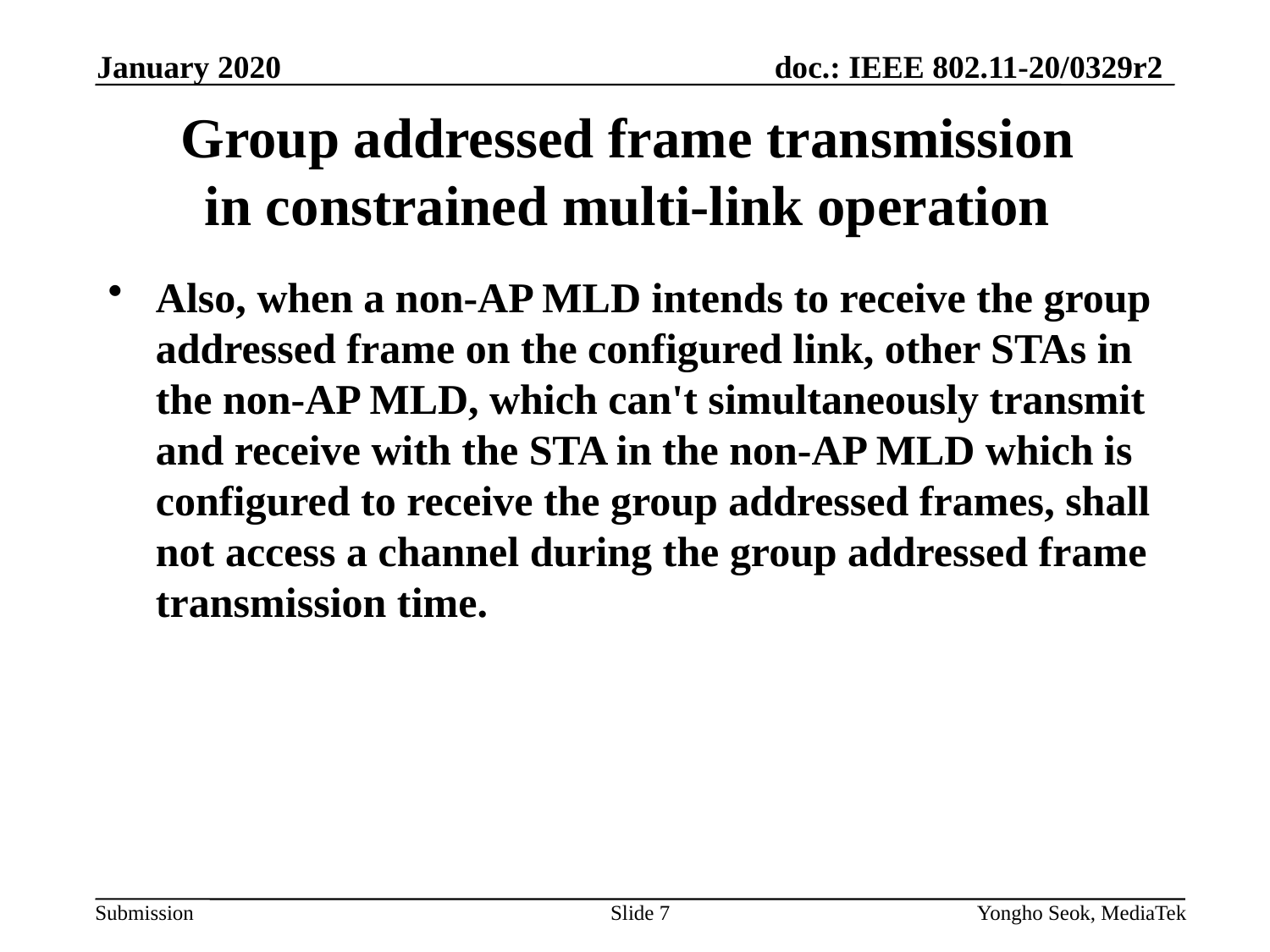

January 2020
# Group addressed frame transmission in constrained multi-link operation
Also, when a non-AP MLD intends to receive the group addressed frame on the configured link, other STAs in the non-AP MLD, which can't simultaneously transmit and receive with the STA in the non-AP MLD which is configured to receive the group addressed frames, shall not access a channel during the group addressed frame transmission time.

Slide 7
Yongho Seok, MediaTek